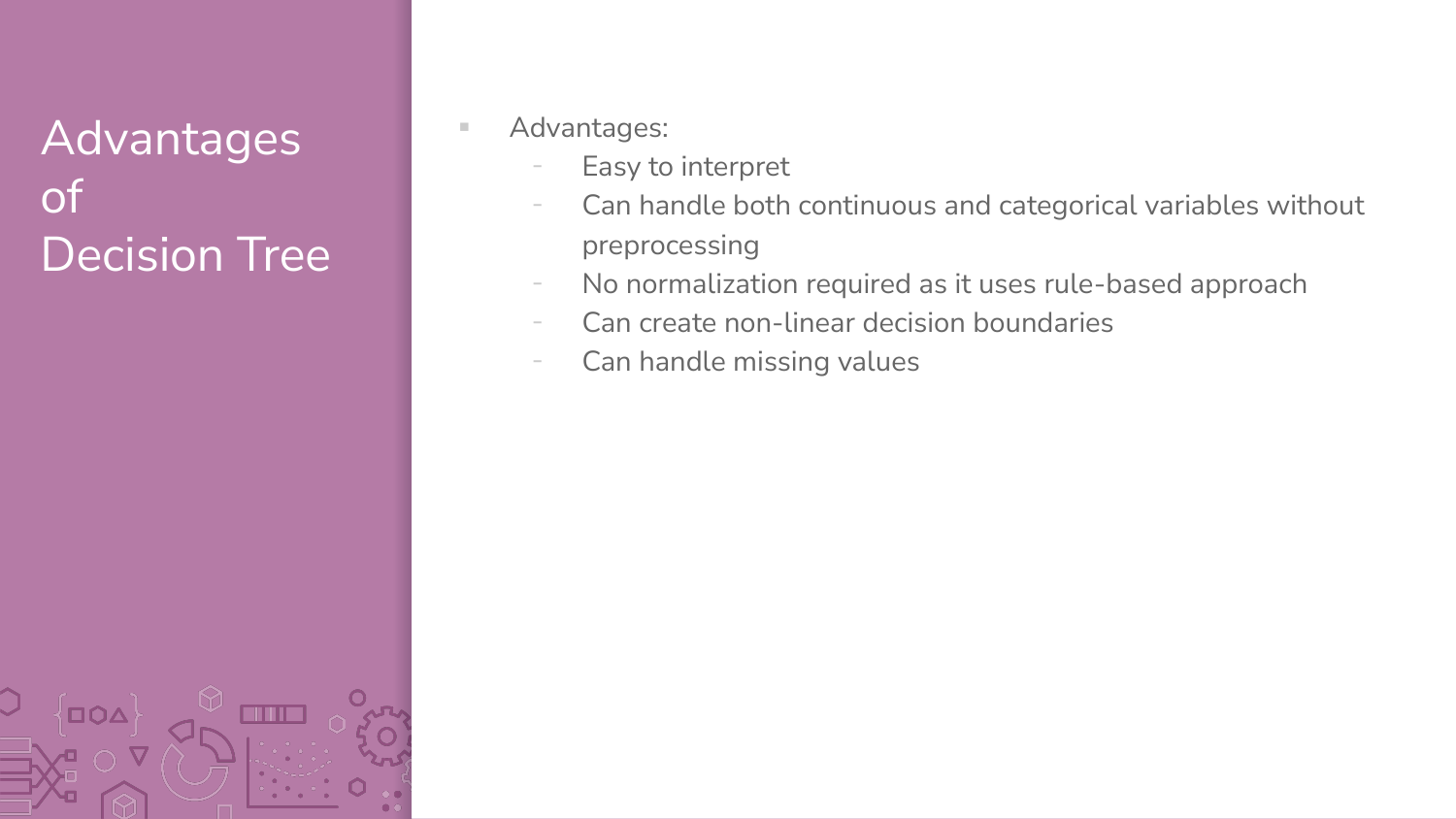

Advantages:
Easy to interpret
Can handle both continuous and categorical variables without preprocessing
No normalization required as it uses rule-based approach
Can create non-linear decision boundaries
Can handle missing values

# Advantages of Decision Tree